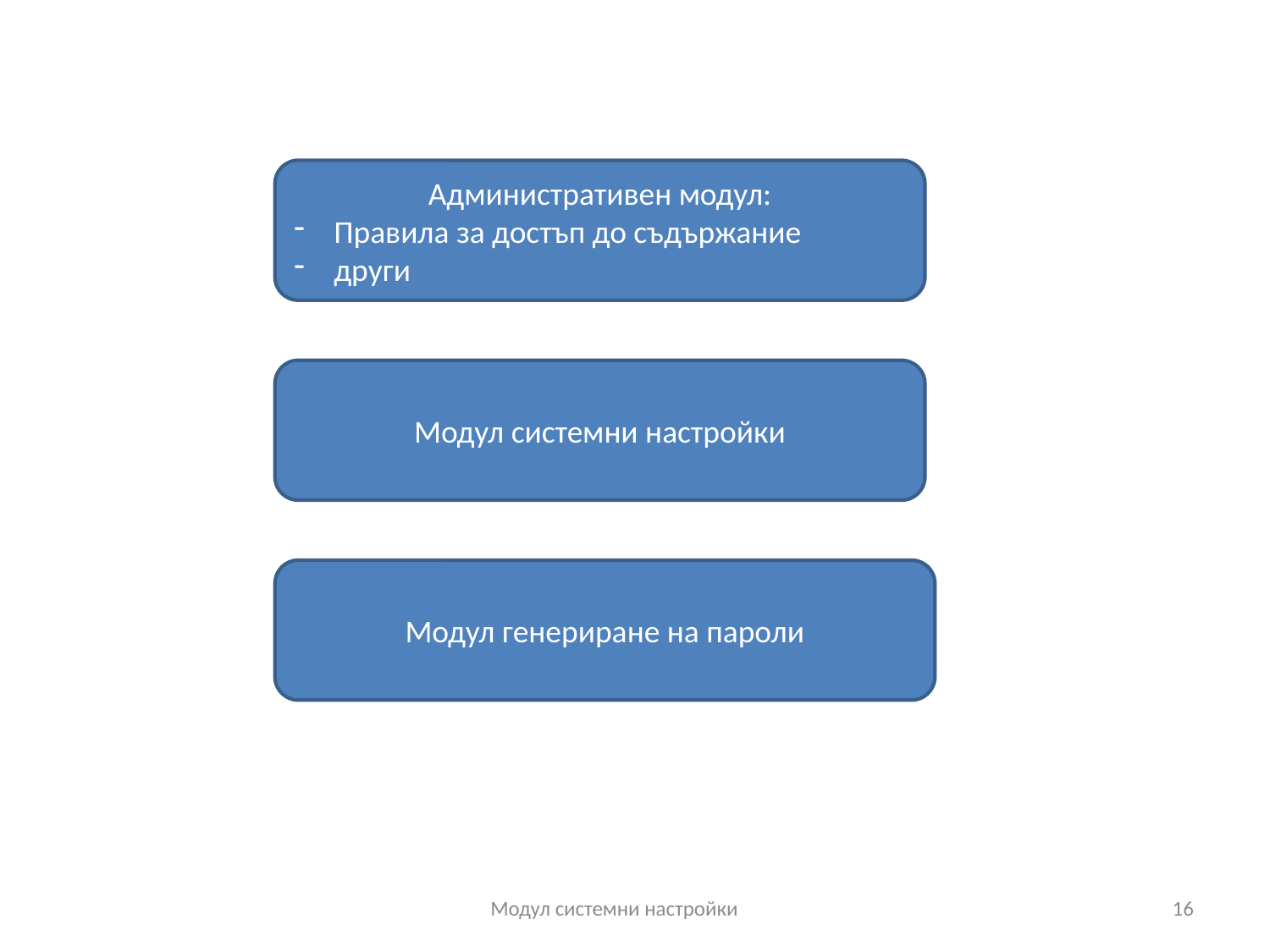

Административен модул:
Правила за достъп до съдържание
други
Модул системни настройки
Модул генериране на пароли

Модул системни настройки

16